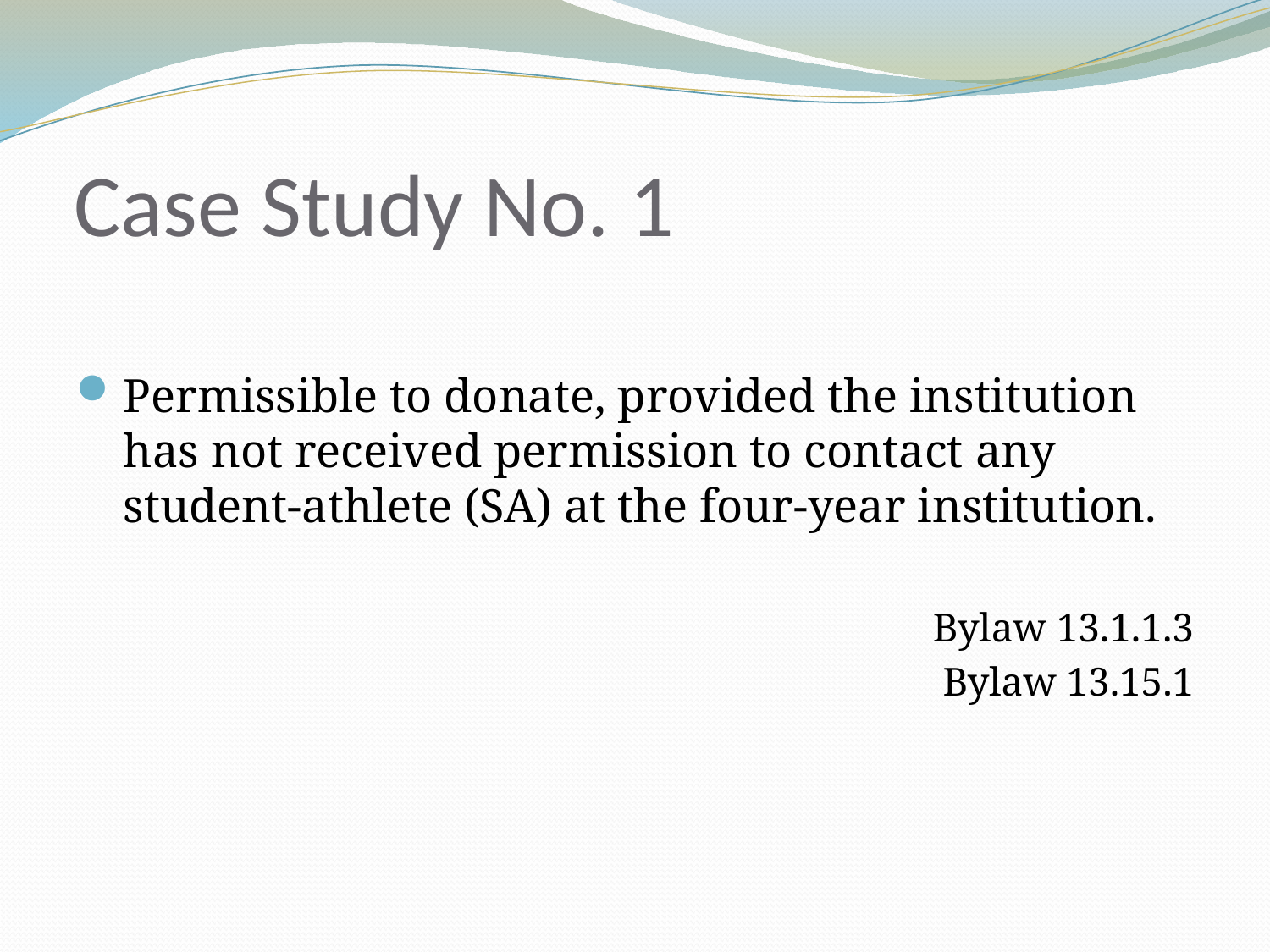

# Case Study No. 1

Permissible to donate, provided the institution has not received permission to contact any student-athlete (SA) at the four-year institution.

Bylaw 13.1.1.3
Bylaw 13.15.1